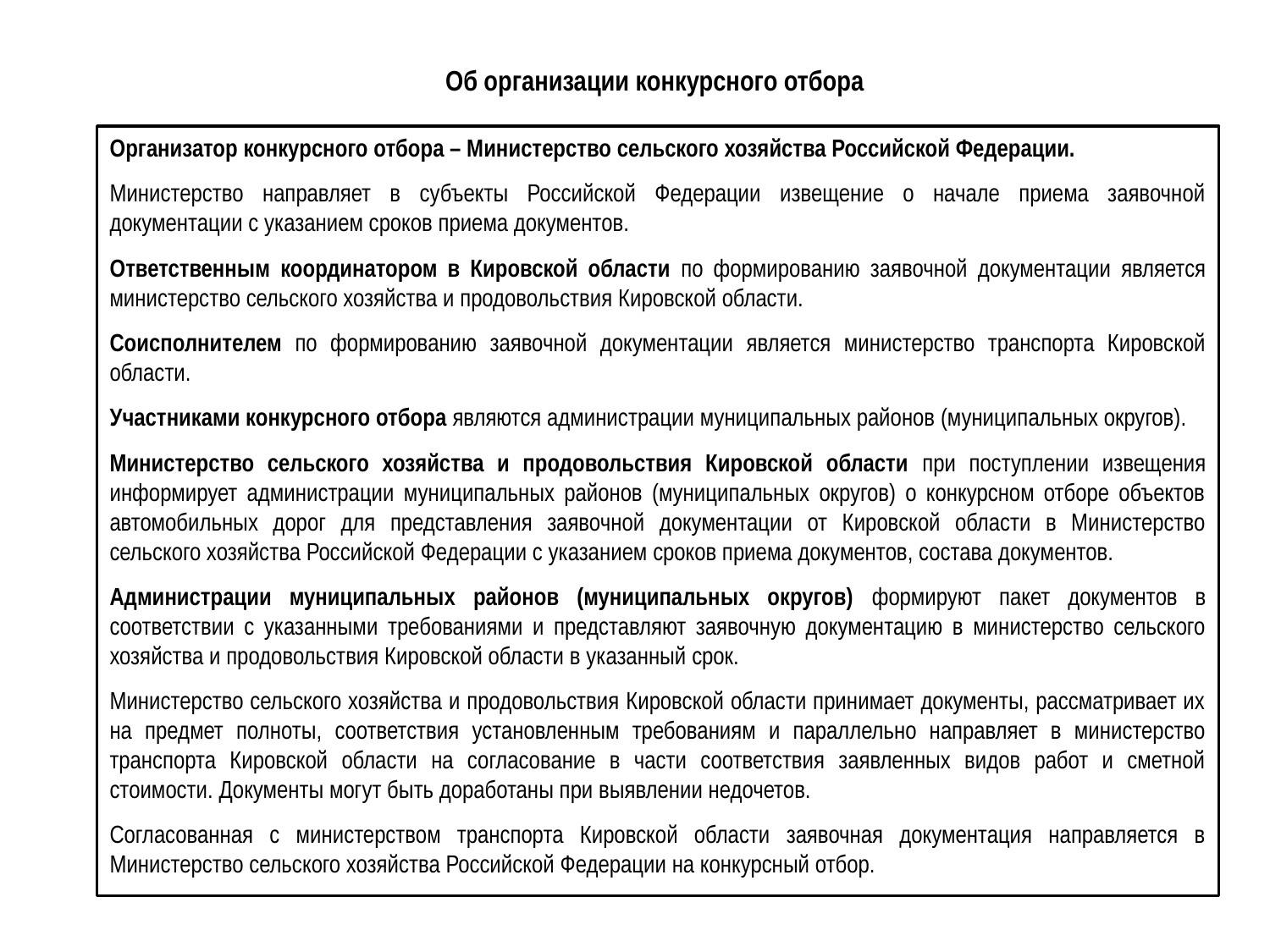

Об организации конкурсного отбора
Организатор конкурсного отбора – Министерство сельского хозяйства Российской Федерации.
Министерство направляет в субъекты Российской Федерации извещение о начале приема заявочной документации с указанием сроков приема документов.
Ответственным координатором в Кировской области по формированию заявочной документации является министерство сельского хозяйства и продовольствия Кировской области.
Соисполнителем по формированию заявочной документации является министерство транспорта Кировской области.
Участниками конкурсного отбора являются администрации муниципальных районов (муниципальных округов).
Министерство сельского хозяйства и продовольствия Кировской области при поступлении извещения информирует администрации муниципальных районов (муниципальных округов) о конкурсном отборе объектов автомобильных дорог для представления заявочной документации от Кировской области в Министерство сельского хозяйства Российской Федерации с указанием сроков приема документов, состава документов.
Администрации муниципальных районов (муниципальных округов) формируют пакет документов в соответствии с указанными требованиями и представляют заявочную документацию в министерство сельского хозяйства и продовольствия Кировской области в указанный срок.
Министерство сельского хозяйства и продовольствия Кировской области принимает документы, рассматривает их на предмет полноты, соответствия установленным требованиям и параллельно направляет в министерство транспорта Кировской области на согласование в части соответствия заявленных видов работ и сметной стоимости. Документы могут быть доработаны при выявлении недочетов.
Согласованная с министерством транспорта Кировской области заявочная документация направляется в Министерство сельского хозяйства Российской Федерации на конкурсный отбор.